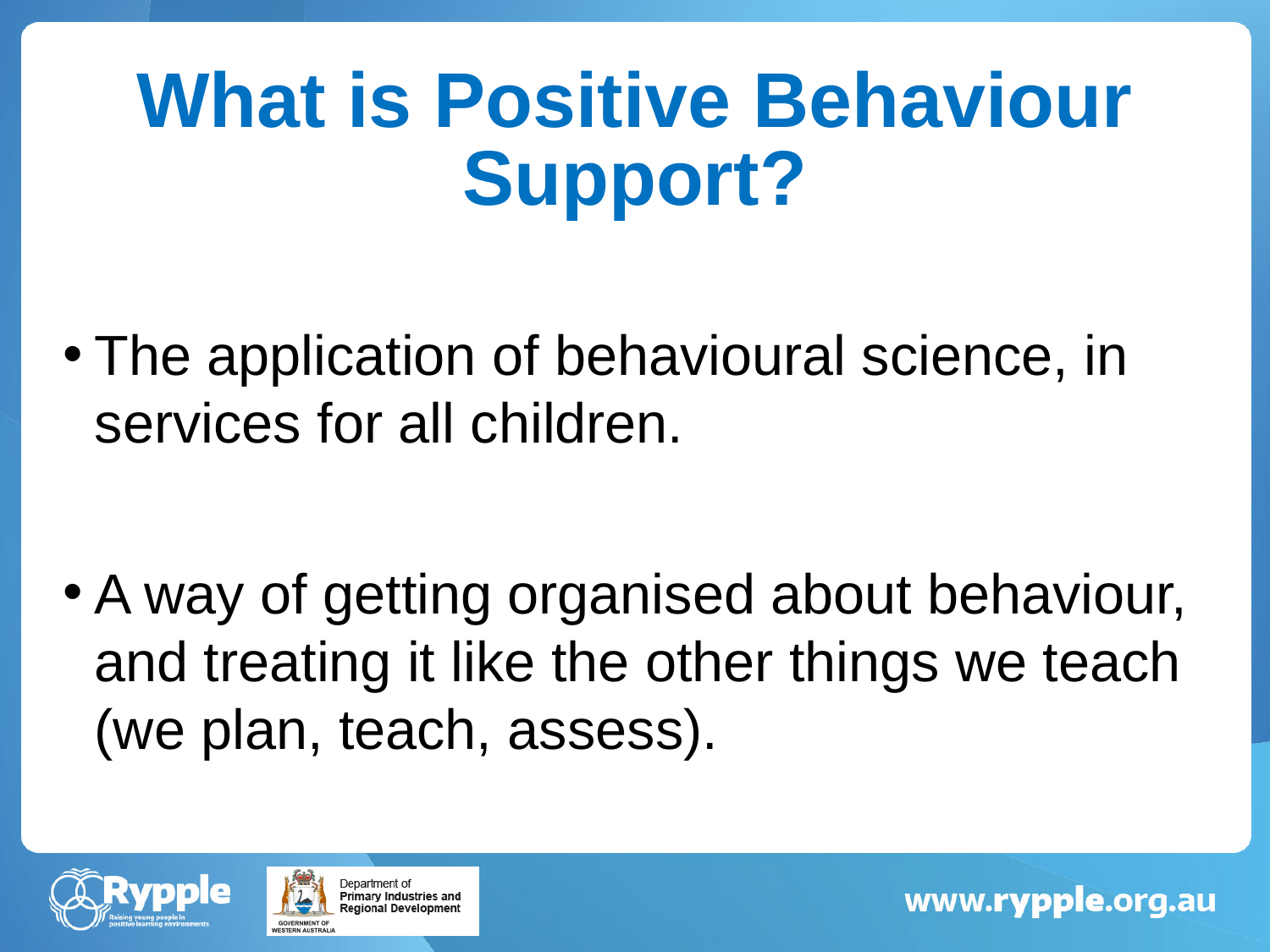

# What is Positive Behaviour Support?
The application of behavioural science, in services for all children.

A way of getting organised about behaviour, and treating it like the other things we teach (we plan, teach, assess).